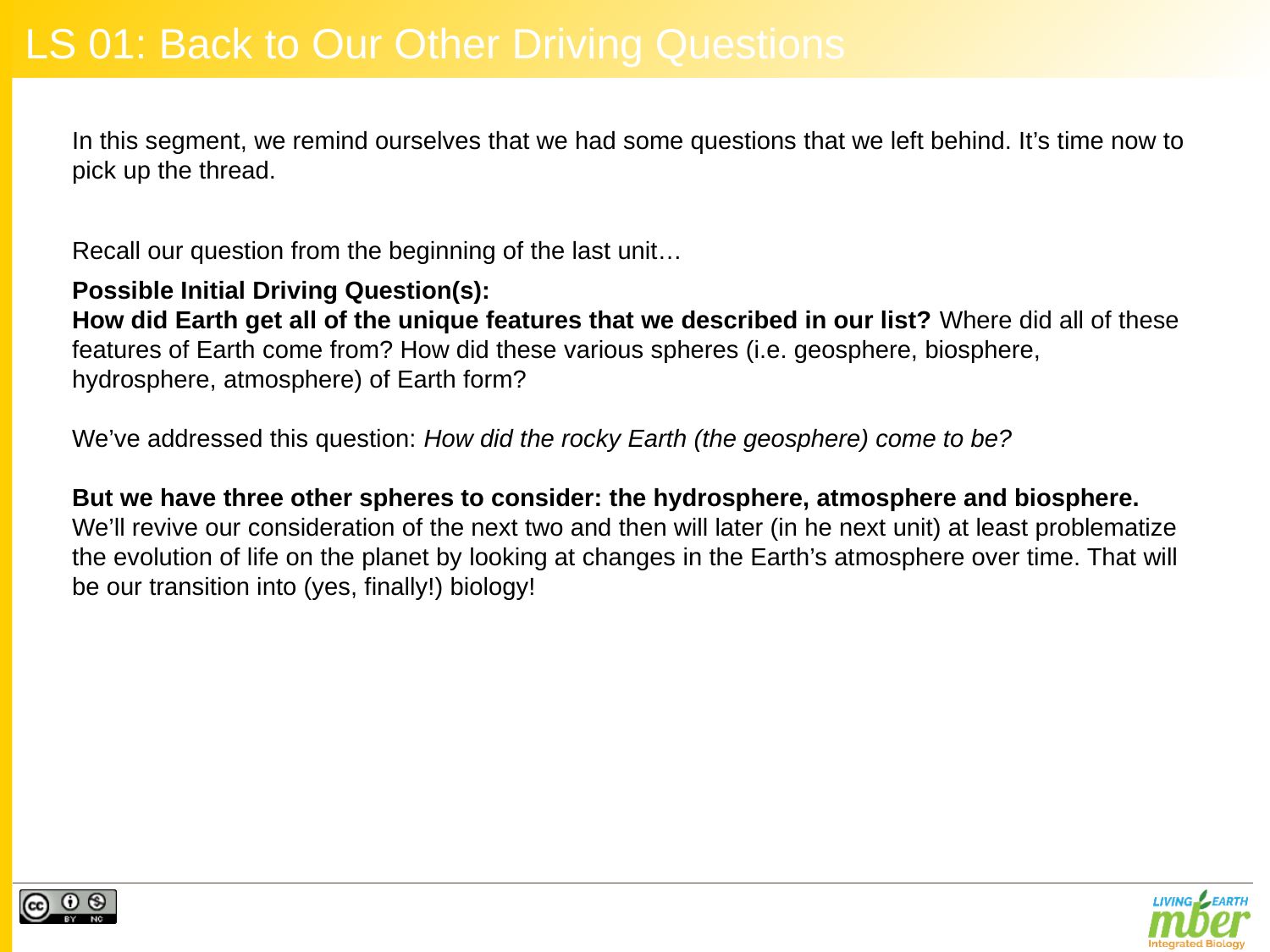

# LS 01: Back to Our Other Driving Questions
In this segment, we remind ourselves that we had some questions that we left behind. It’s time now to pick up the thread.

Recall our question from the beginning of the last unit…
Possible Initial Driving Question(s):
How did Earth get all of the unique features that we described in our list? Where did all of these features of Earth come from? How did these various spheres (i.e. geosphere, biosphere, hydrosphere, atmosphere) of Earth form?

We’ve addressed this question: How did the rocky Earth (the geosphere) come to be?

But we have three other spheres to consider: the hydrosphere, atmosphere and biosphere.
We’ll revive our consideration of the next two and then will later (in he next unit) at least problematize the evolution of life on the planet by looking at changes in the Earth’s atmosphere over time. That will be our transition into (yes, finally!) biology!